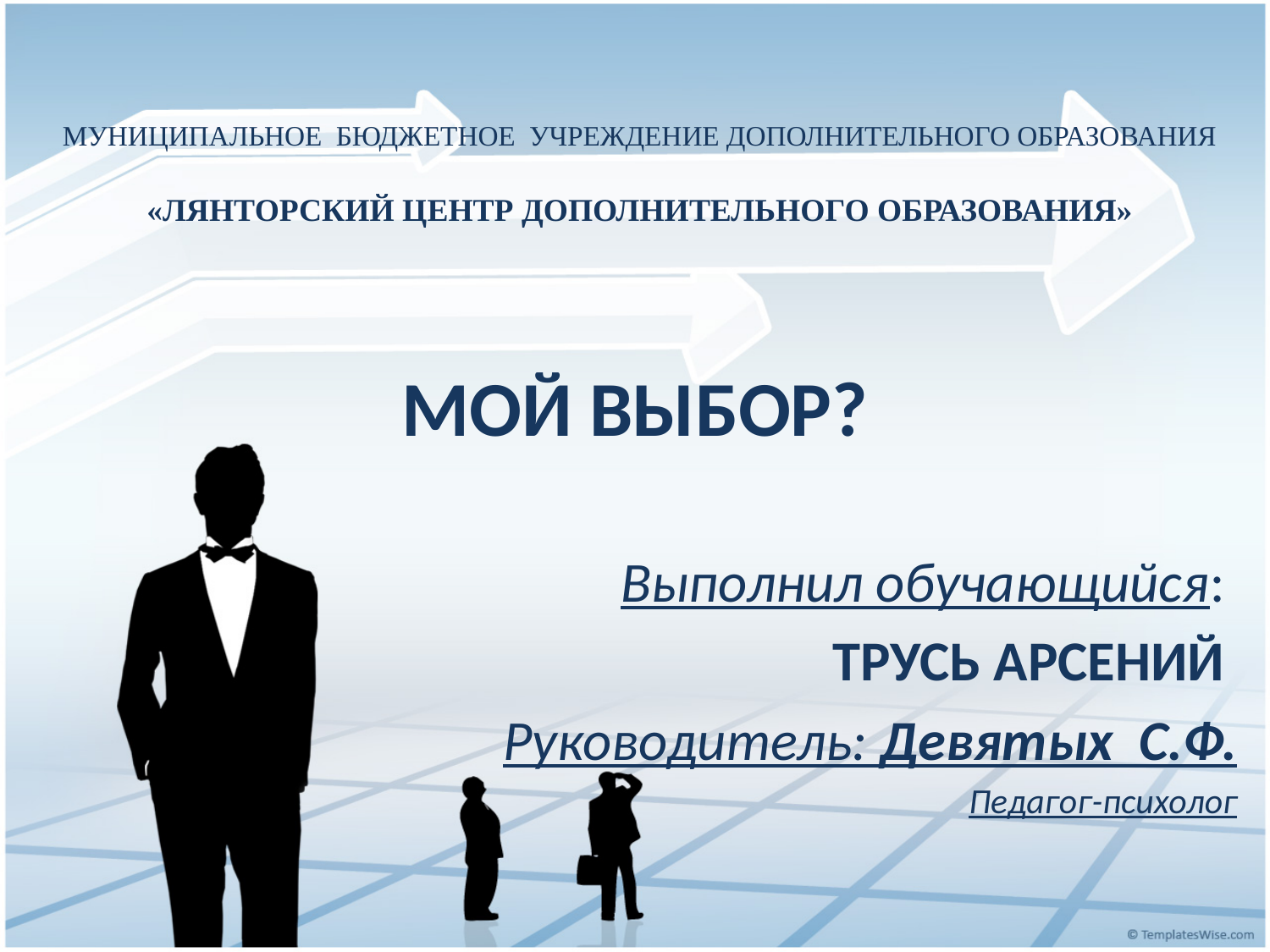

МУНИЦИПАЛЬНОЕ  БЮДЖЕТНОЕ  УЧРЕЖДЕНИЕ ДОПОЛНИТЕЛЬНОГО ОБРАЗОВАНИЯ
«ЛЯНТОРСКИЙ ЦЕНТР ДОПОЛНИТЕЛЬНОГО ОБРАЗОВАНИЯ»
# МОЙ ВЫБОР?
Выполнил обучающийся:
ТРУСЬ АРСЕНИЙ
Руководитель: Девятых  С.Ф.
Педагог-психолог